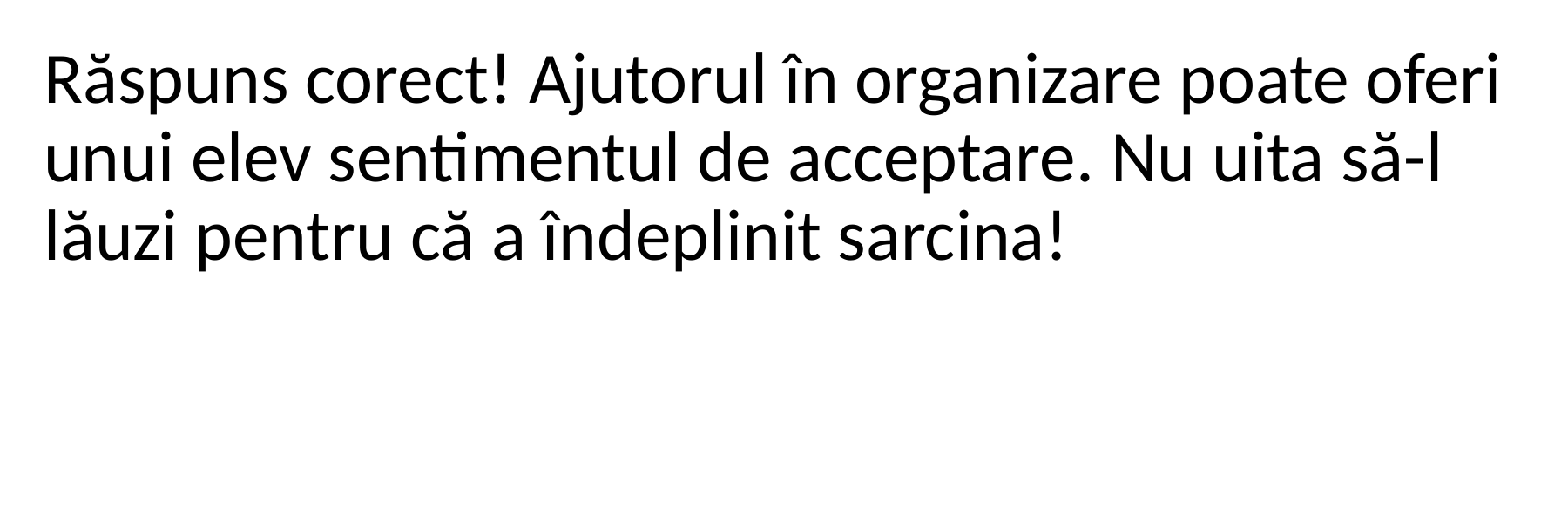

Răspuns corect! Ajutorul în organizare poate oferi unui elev sentimentul de acceptare. Nu uita să-l lăuzi pentru că a îndeplinit sarcina!